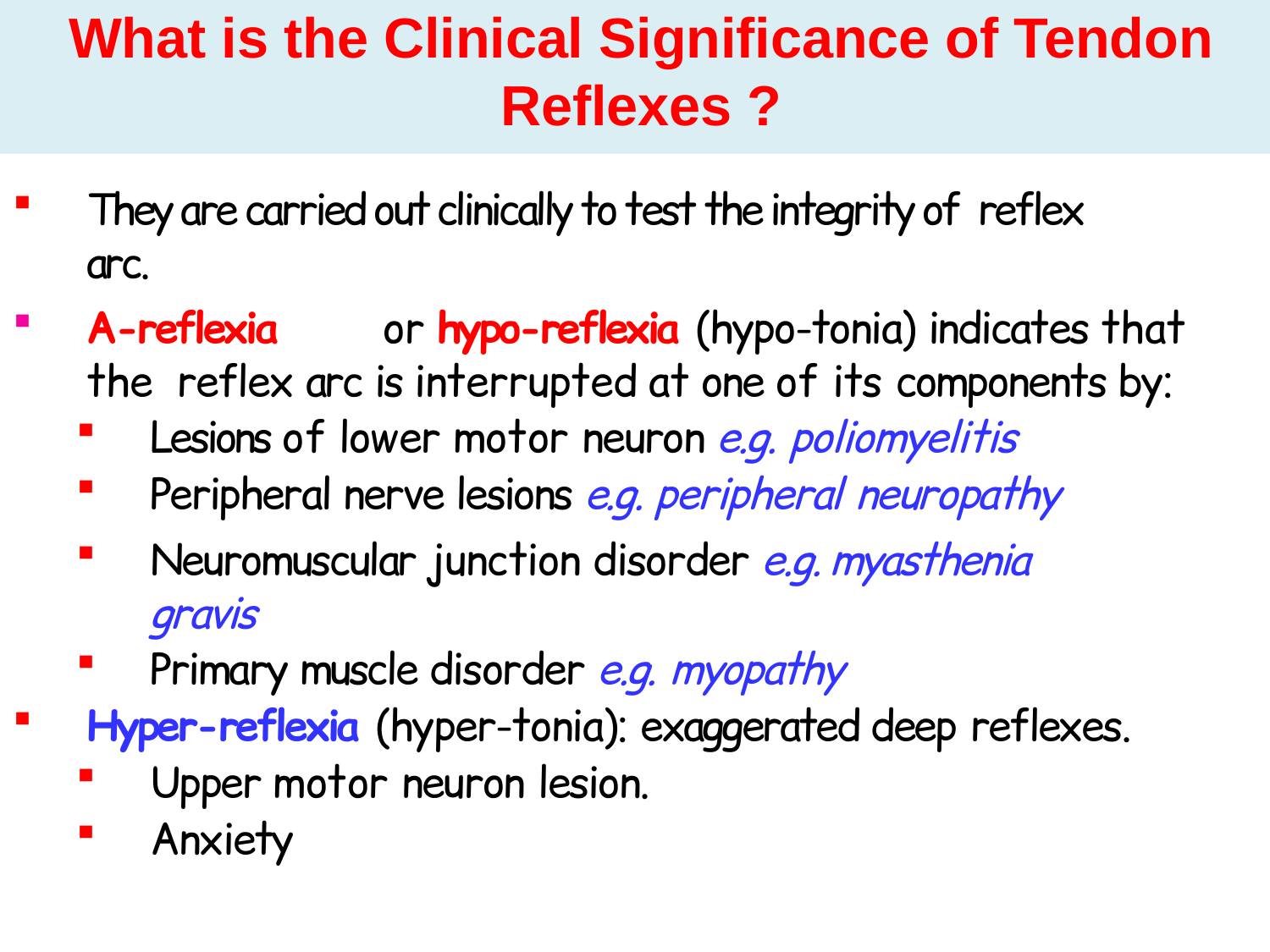

# What is the Clinical Significance of Tendon Reflexes ?
They are carried out clinically to test the integrity of  reflex arc.
A-reflexia	or hypo-reflexia (hypo-tonia) indicates that the  reflex arc is interrupted at one of its components by:
Lesions of lower motor neuron e.g. poliomyelitis
Peripheral nerve lesions e.g. peripheral neuropathy
Neuromuscular junction disorder e.g. myasthenia  gravis
Primary muscle disorder e.g. myopathy
Hyper-reflexia (hyper-tonia): exaggerated deep reflexes.
Upper motor neuron lesion.
Anxiety